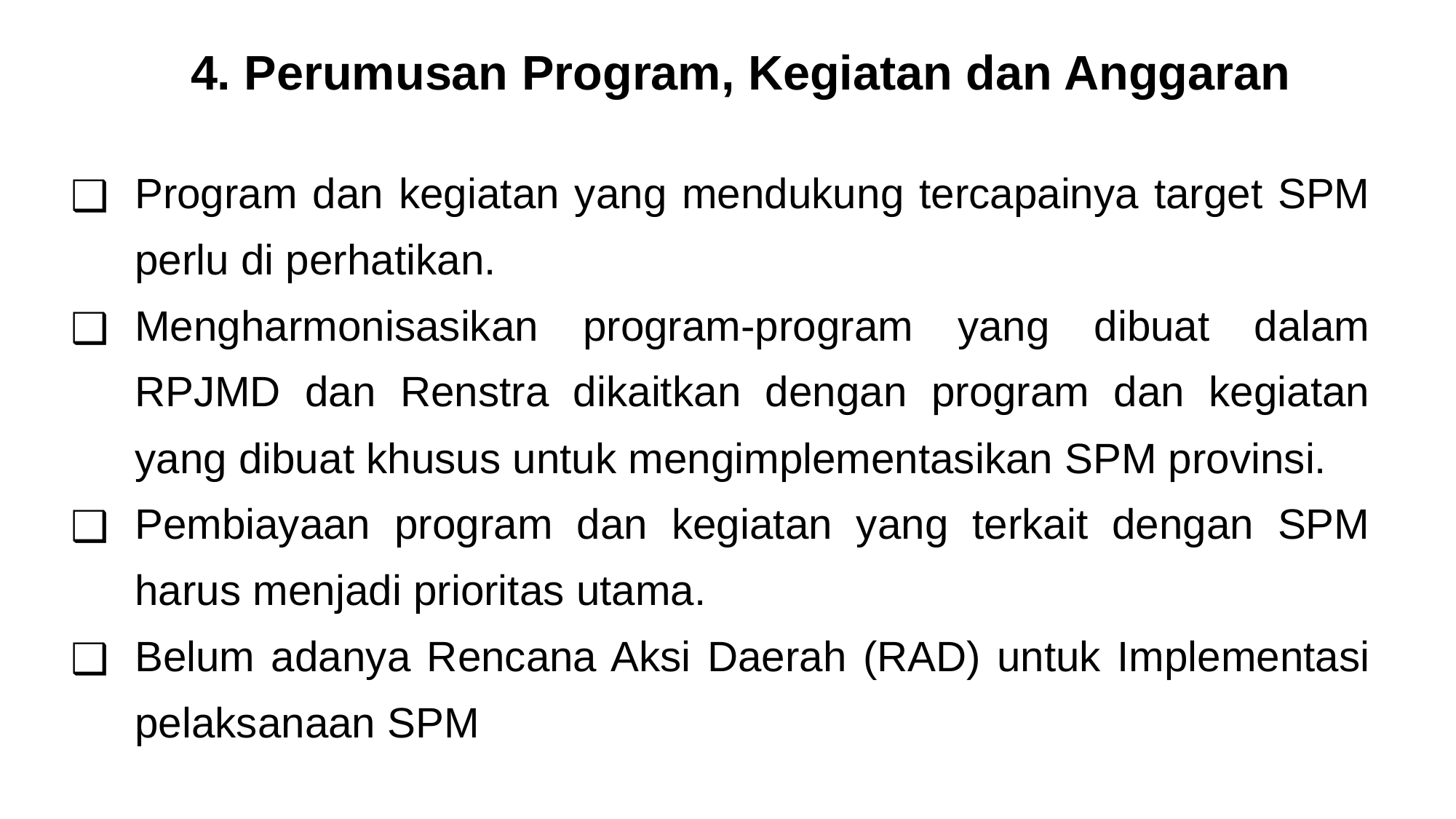

4. Perumusan Program, Kegiatan dan Anggaran
Program dan kegiatan yang mendukung tercapainya target SPM perlu di perhatikan.
Mengharmonisasikan program-program yang dibuat dalam RPJMD dan Renstra dikaitkan dengan program dan kegiatan yang dibuat khusus untuk mengimplementasikan SPM provinsi.
Pembiayaan program dan kegiatan yang terkait dengan SPM harus menjadi prioritas utama.
Belum adanya Rencana Aksi Daerah (RAD) untuk Implementasi pelaksanaan SPM